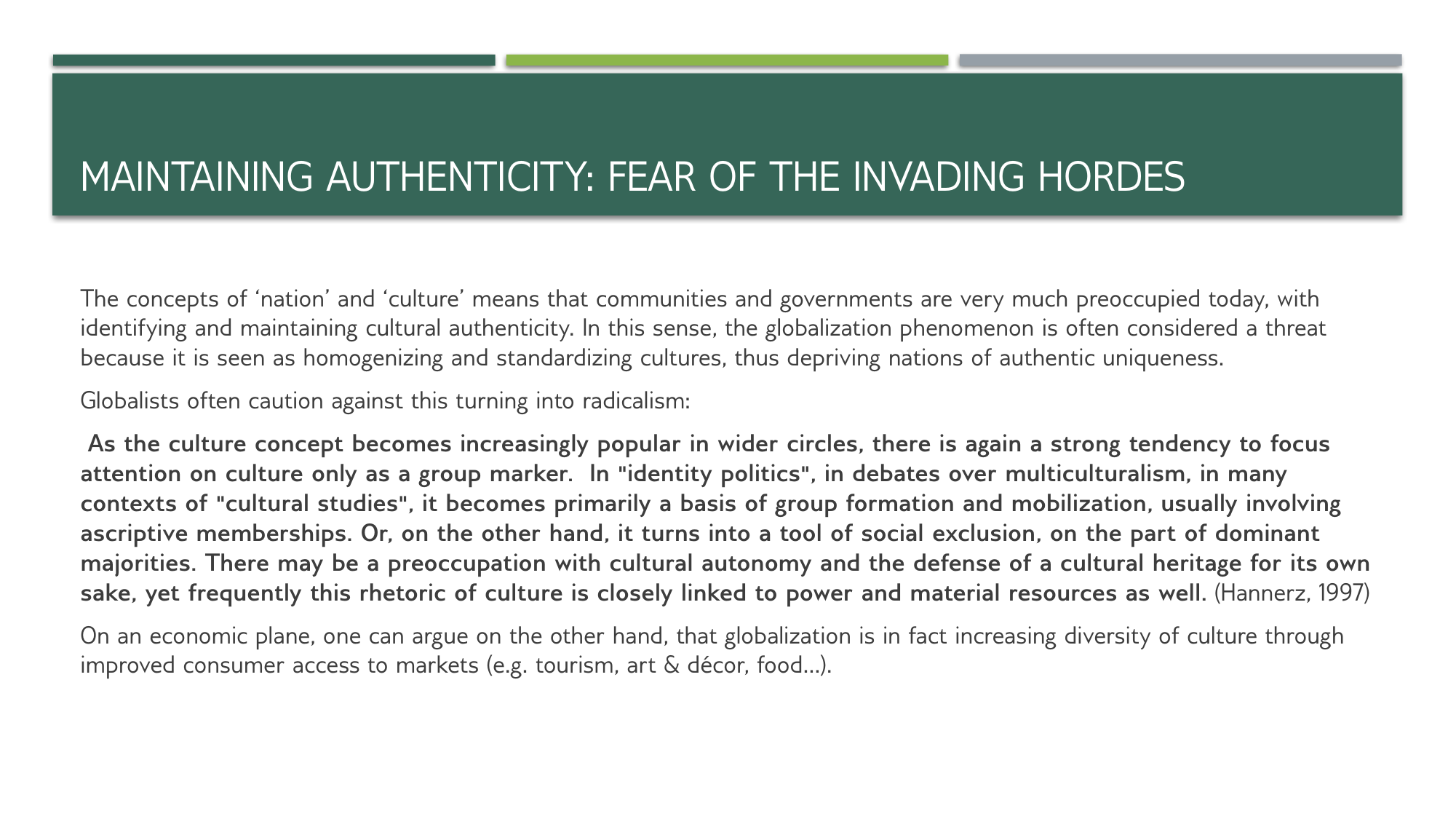

# maintaining authenticity: fear of the invading hordes
The concepts of ‘nation’ and ‘culture’ means that communities and governments are very much preoccupied today, with identifying and maintaining cultural authenticity. In this sense, the globalization phenomenon is often considered a threat because it is seen as homogenizing and standardizing cultures, thus depriving nations of authentic uniqueness.
Globalists often caution against this turning into radicalism:
 As the culture concept becomes increasingly popular in wider circles, there is again a strong tendency to focus attention on culture only as a group marker.  In "identity politics", in debates over multiculturalism, in many contexts of "cultural studies", it becomes primarily a basis of group formation and mobilization, usually involving ascriptive memberships. Or, on the other hand, it turns into a tool of social exclusion, on the part of dominant majorities. There may be a preoccupation with cultural autonomy and the defense of a cultural heritage for its own sake, yet frequently this rhetoric of culture is closely linked to power and material resources as well. (Hannerz, 1997)
On an economic plane, one can argue on the other hand, that globalization is in fact increasing diversity of culture through improved consumer access to markets (e.g. tourism, art & décor, food…).